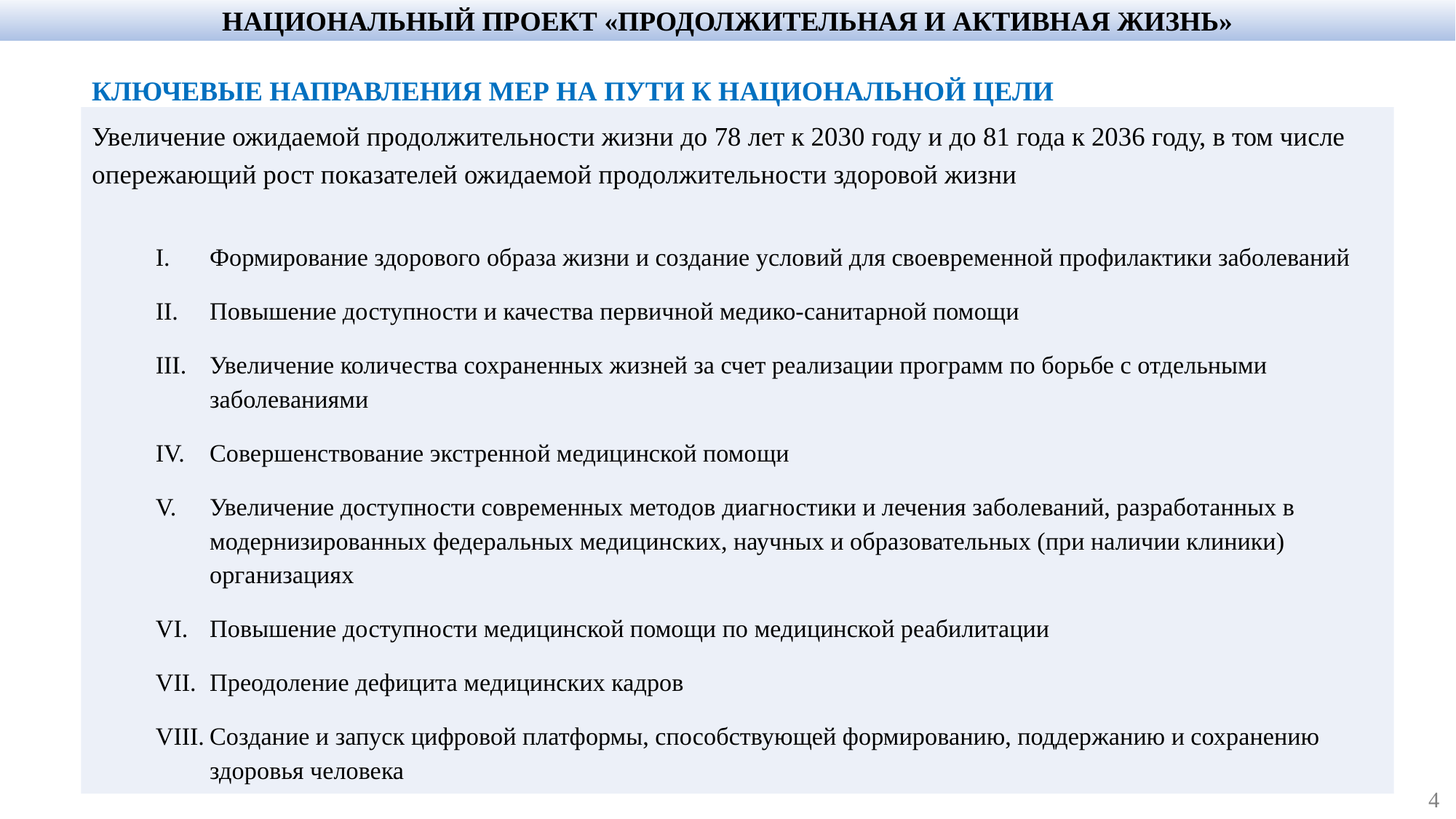

НАЦИОНАЛЬНЫЙ ПРОЕКТ «ПРОДОЛЖИТЕЛЬНАЯ И АКТИВНАЯ ЖИЗНЬ»
КЛЮЧЕВЫЕ НАПРАВЛЕНИЯ МЕР НА ПУТИ К НАЦИОНАЛЬНОЙ ЦЕЛИ
Увеличение ожидаемой продолжительности жизни до 78 лет к 2030 году и до 81 года к 2036 году, в том числе опережающий рост показателей ожидаемой продолжительности здоровой жизни

Формирование здорового образа жизни и создание условий для своевременной профилактики заболеваний
Повышение доступности и качества первичной медико-санитарной помощи
Увеличение количества сохраненных жизней за счет реализации программ по борьбе с отдельными заболеваниями
Совершенствование экстренной медицинской помощи
Увеличение доступности современных методов диагностики и лечения заболеваний, разработанных в модернизированных федеральных медицинских, научных и образовательных (при наличии клиники) организациях
Повышение доступности медицинской помощи по медицинской реабилитации
Преодоление дефицита медицинских кадров
Создание и запуск цифровой платформы, способствующей формированию, поддержанию и сохранению здоровья человека
4